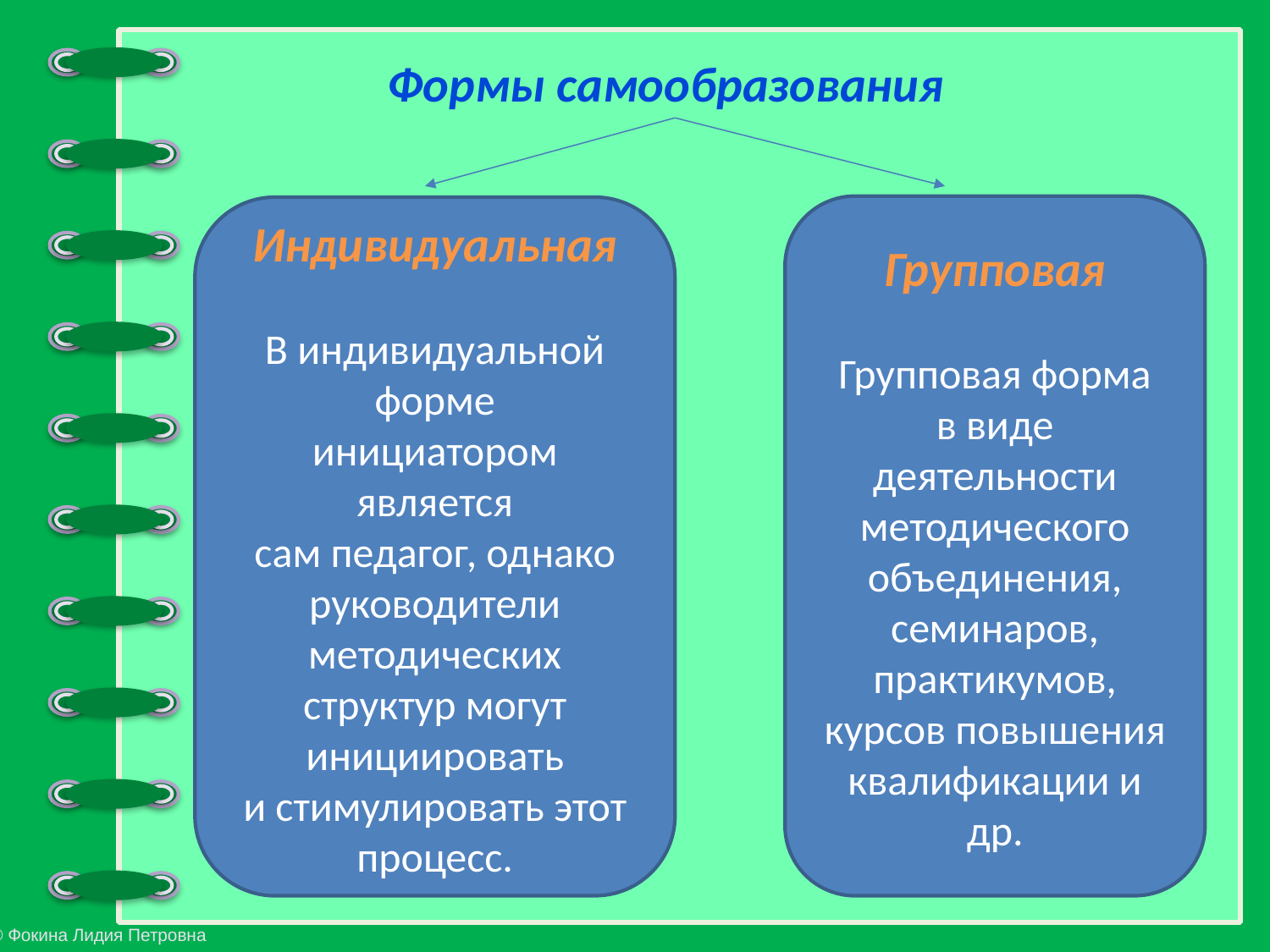

Формы самообразования
Групповая

Групповая форма
в виде деятельности
методического объединения,
семинаров, практикумов,
курсов повышения
квалификации и др.
Индивидуальная

В индивидуальной форме
инициатором является
сам педагог, однако
руководители методических
структур могут инициировать
и стимулировать этот
процесс.